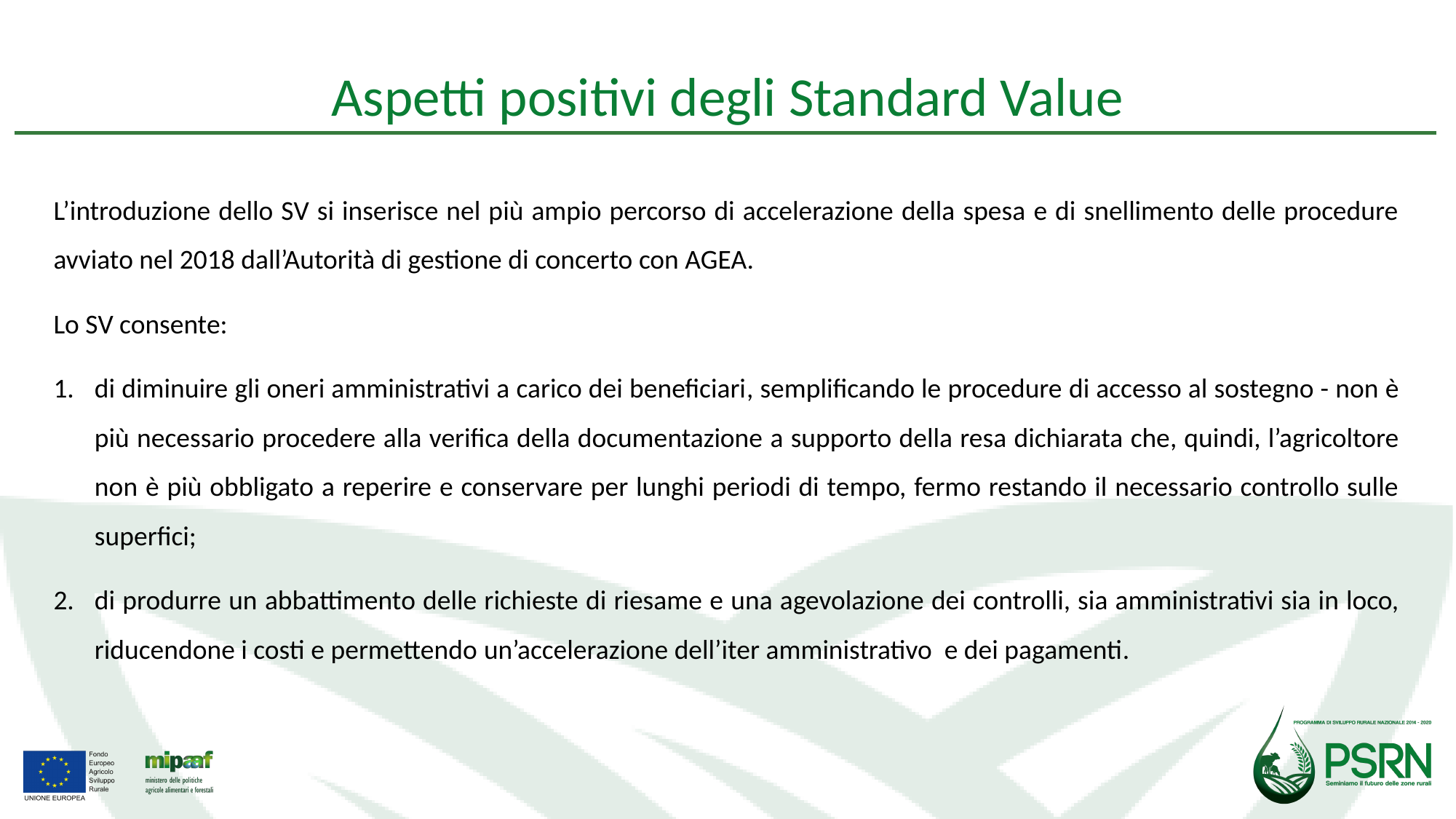

# Aspetti positivi degli Standard Value
L’introduzione dello SV si inserisce nel più ampio percorso di accelerazione della spesa e di snellimento delle procedure avviato nel 2018 dall’Autorità di gestione di concerto con AGEA.
Lo SV consente:
di diminuire gli oneri amministrativi a carico dei beneficiari, semplificando le procedure di accesso al sostegno - non è più necessario procedere alla verifica della documentazione a supporto della resa dichiarata che, quindi, l’agricoltore non è più obbligato a reperire e conservare per lunghi periodi di tempo, fermo restando il necessario controllo sulle superfici;
di produrre un abbattimento delle richieste di riesame e una agevolazione dei controlli, sia amministrativi sia in loco, riducendone i costi e permettendo un’accelerazione dell’iter amministrativo  e dei pagamenti.